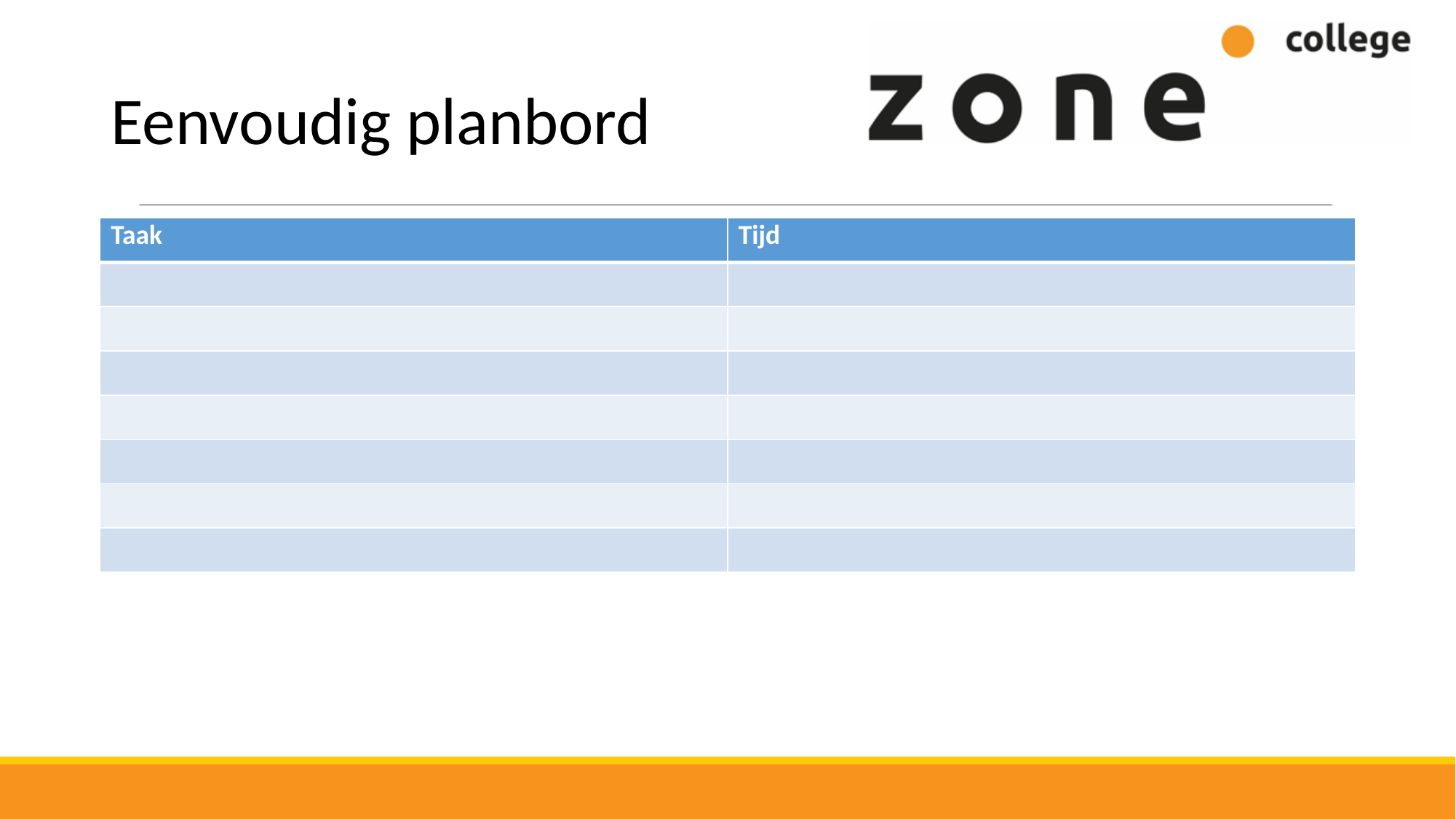

# Eenvoudig planbord
| Taak | Tijd |
| --- | --- |
|  |  |
|  |  |
|  |  |
|  |  |
|  |  |
|  |  |
|  |  |